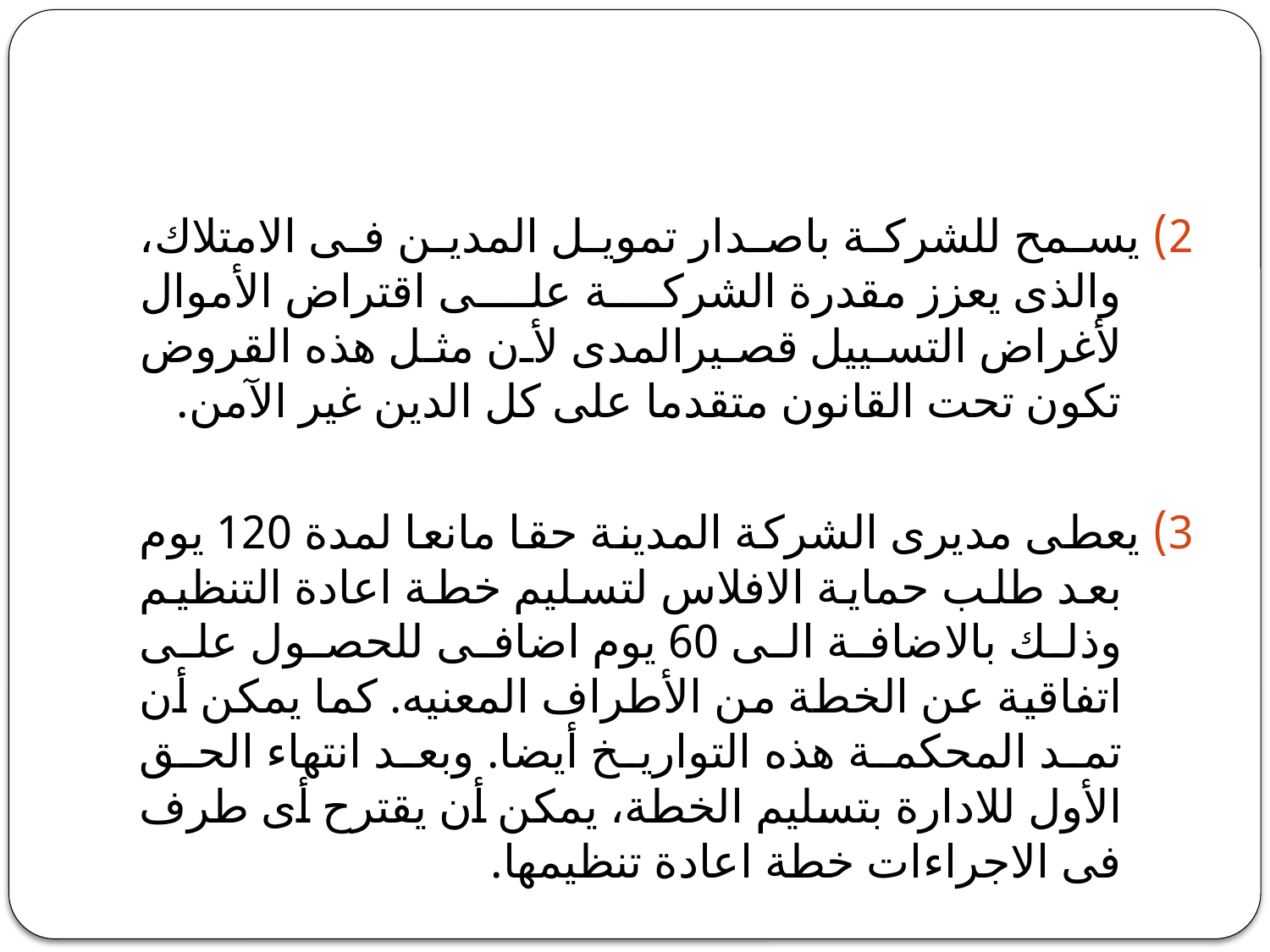

#
2) يسمح للشركة باصدار تمويل المدين فى الامتلاك، والذى يعزز مقدرة الشركة على اقتراض الأموال لأغراض التسييل قصيرالمدى لأن مثل هذه القروض تكون تحت القانون متقدما على كل الدين غير الآمن.

3) يعطى مديرى الشركة المدينة حقا مانعا لمدة 120 يوم بعد طلب حماية الافلاس لتسليم خطة اعادة التنظيم وذلك بالاضافة الى 60 يوم اضافى للحصول على اتفاقية عن الخطة من الأطراف المعنيه. كما يمكن أن تمد المحكمة هذه التواريخ أيضا. وبعد انتهاء الحق الأول للادارة بتسليم الخطة، يمكن أن يقترح أى طرف فى الاجراءات خطة اعادة تنظيمها.